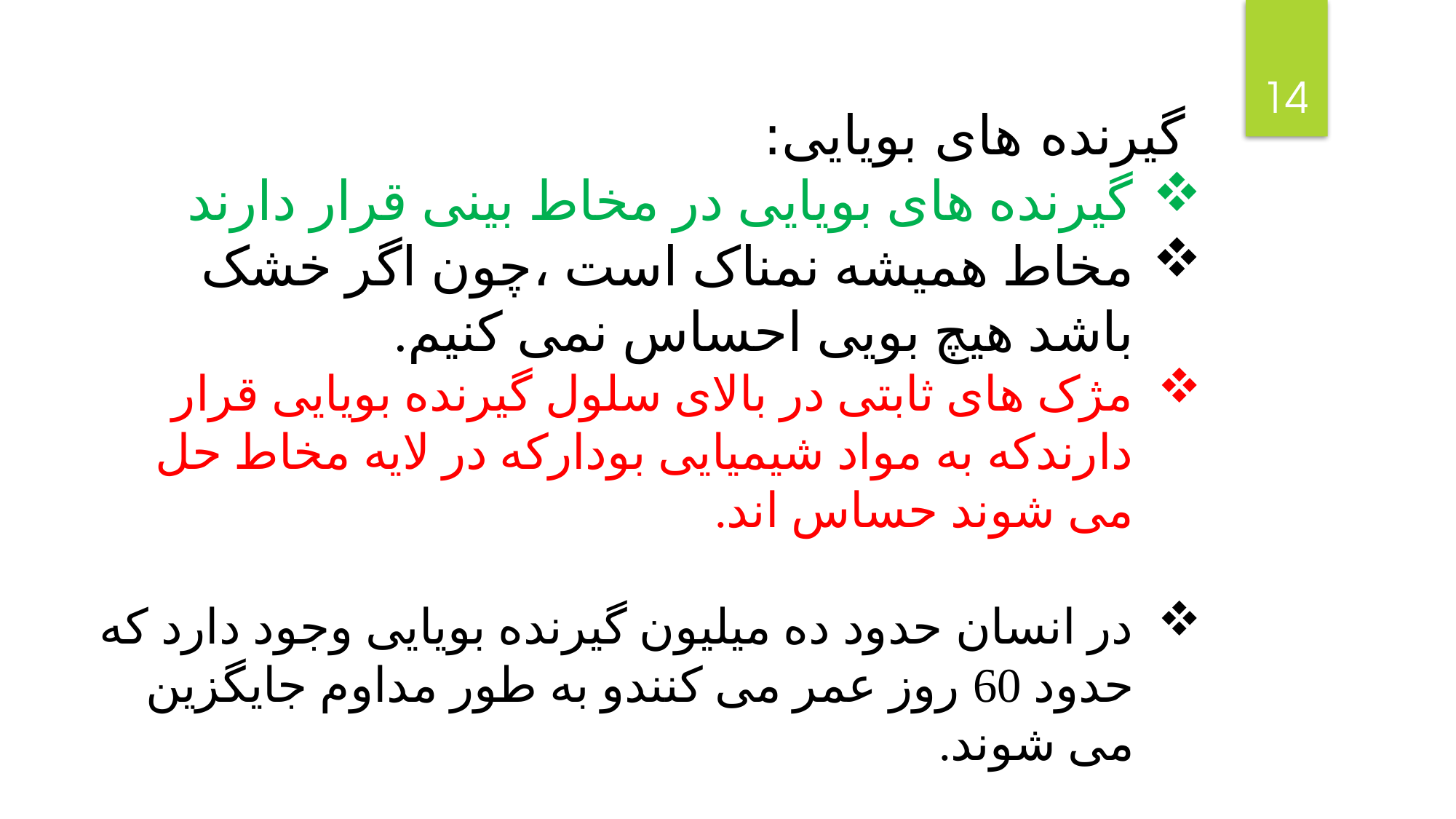

14
 گیرنده های بویایی:
گیرنده های بویایی در مخاط بینی قرار دارند
مخاط همیشه نمناک است ،چون اگر خشک باشد هیچ بویی احساس نمی کنیم.
مژک های ثابتی در بالای سلول گیرنده بویایی قرار دارندکه به مواد شیمیایی بودارکه در لایه مخاط حل می شوند حساس اند.

در انسان حدود ده میلیون گیرنده بویایی وجود دارد که حدود 60 روز عمر می کنندو به طور مداوم جایگزین می شوند.

نقش مهم بویایی علاوه بر درک بوها افزایش دقت چشیدن است.